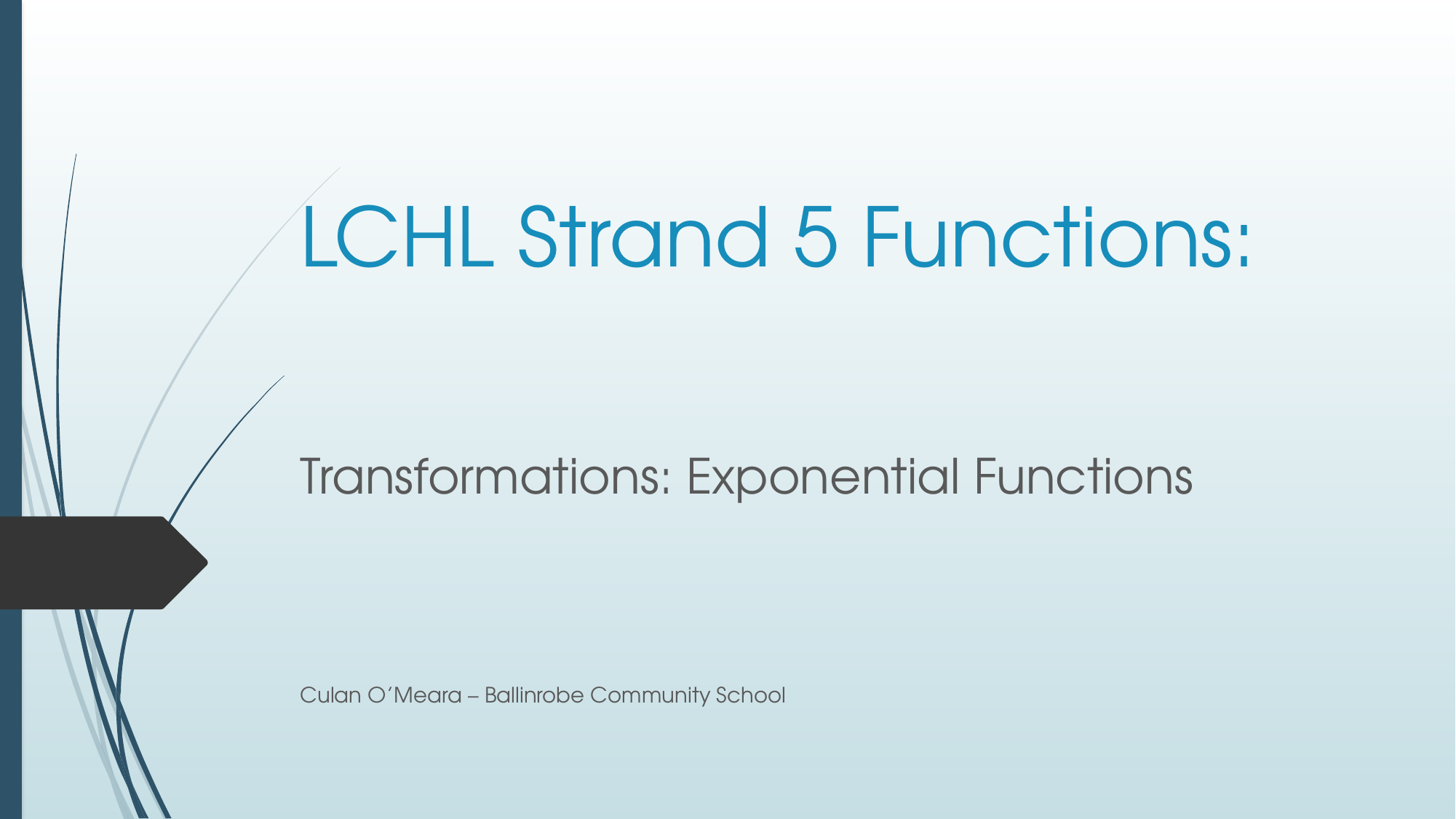

# LCHL Strand 5 Functions:
Transformations: Exponential Functions

Culan O’Meara – Ballinrobe Community School